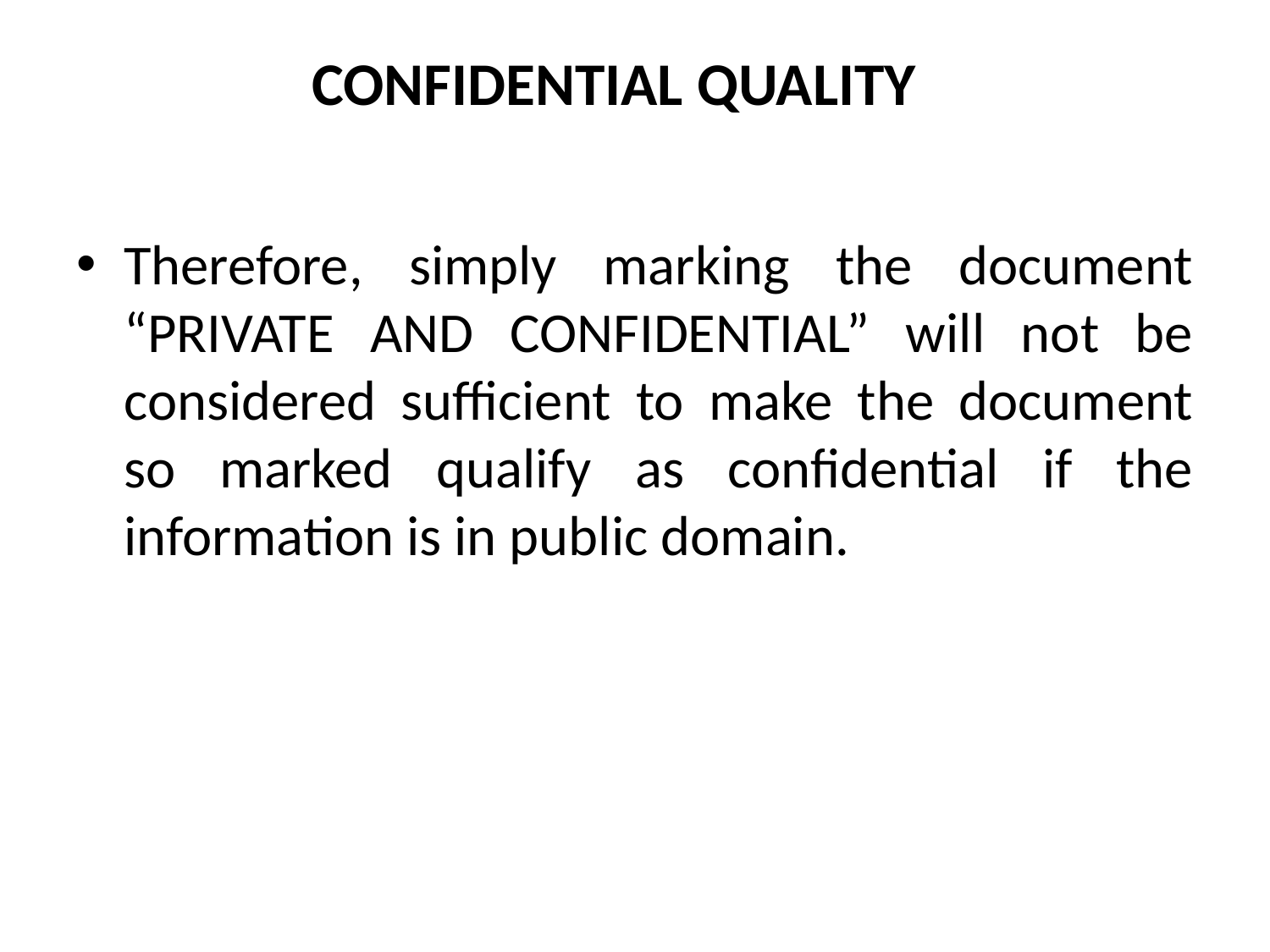

# CONFIDENTIAL QUALITY
Therefore, simply marking the document “PRIVATE AND CONFIDENTIAL” will not be considered sufficient to make the document so marked qualify as confidential if the information is in public domain.